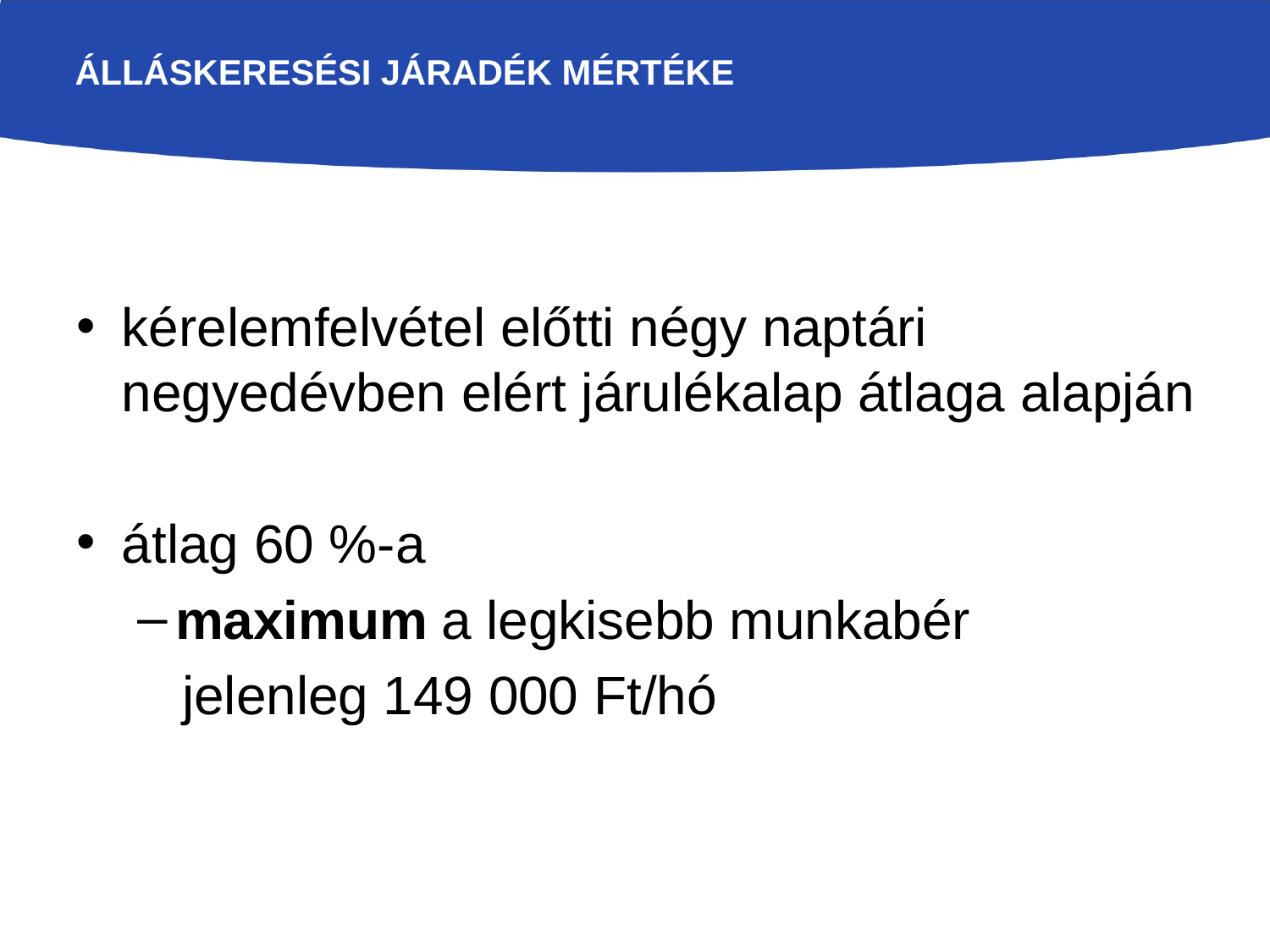

# Álláskeresési járadék mértéke
kérelemfelvétel előtti négy naptári negyedévben elért járulékalap átlaga alapján

átlag 60 %-a
maximum a legkisebb munkabér
   jelenleg 149 000 Ft/hó